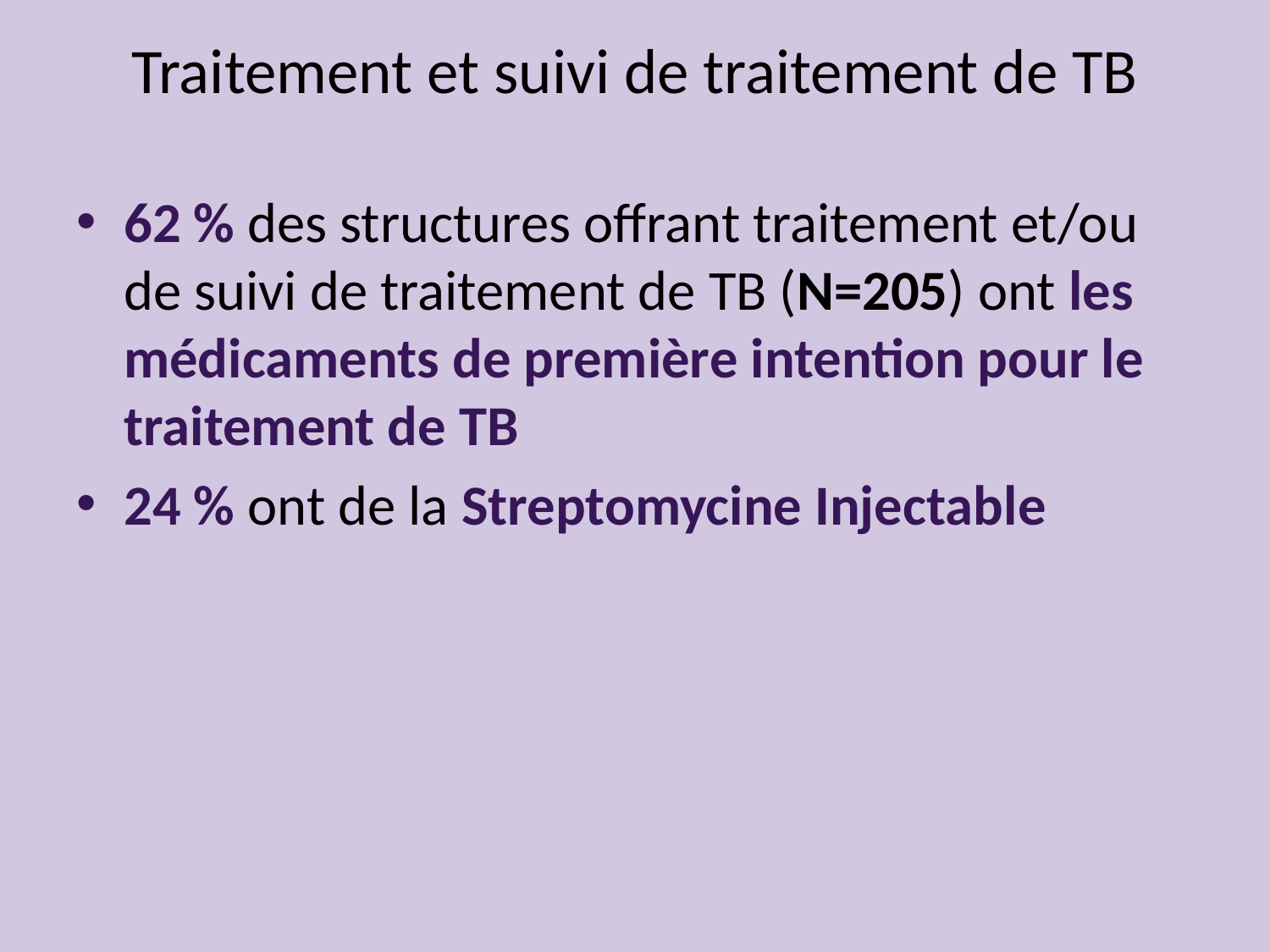

# Traitement et suivi de traitement de TB
62 % des structures offrant traitement et/ou de suivi de traitement de TB (N=205) ont les médicaments de première intention pour le traitement de TB
24 % ont de la Streptomycine Injectable